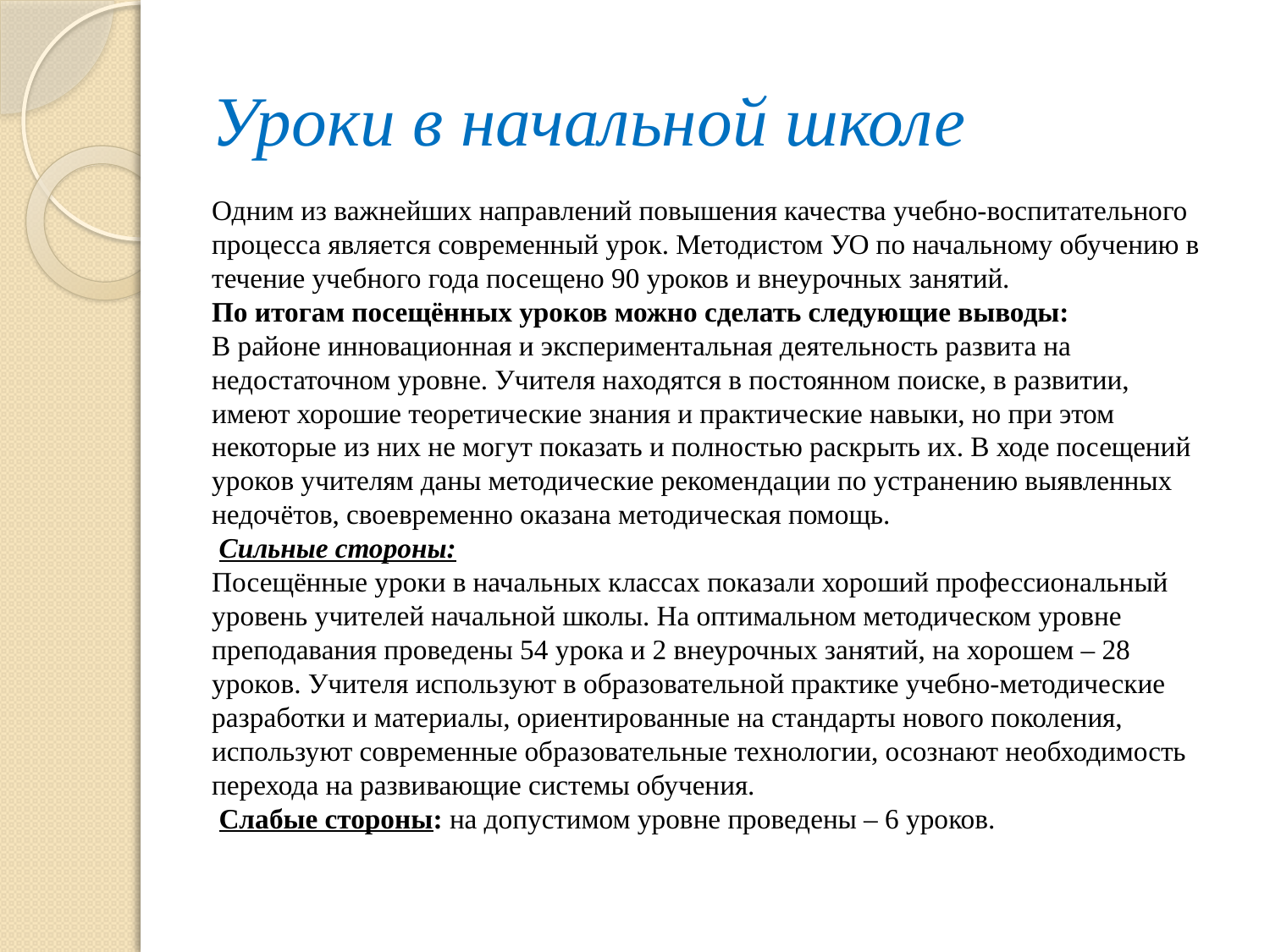

# Уроки в начальной школе
Одним из важнейших направлений повышения качества учебно-воспитательного процесса является современный урок. Методистом УО по начальному обучению в течение учебного года посещено 90 уроков и внеурочных занятий.
По итогам посещённых уроков можно сделать следующие выводы:
В районе инновационная и экспериментальная деятельность развита на недостаточном уровне. Учителя находятся в постоянном поиске, в развитии, имеют хорошие теоретические знания и практические навыки, но при этом некоторые из них не могут показать и полностью раскрыть их. В ходе посещений уроков учителям даны методические рекомендации по устранению выявленных недочётов, своевременно оказана методическая помощь.
 Сильные стороны:
Посещённые уроки в начальных классах показали хороший профессиональный уровень учителей начальной школы. На оптимальном методическом уровне преподавания проведены 54 урока и 2 внеурочных занятий, на хорошем – 28 уроков. Учителя используют в образовательной практике учебно-методические разработки и материалы, ориентированные на стандарты нового поколения, используют современные образовательные технологии, осознают необходимость перехода на развивающие системы обучения.
 Слабые стороны: на допустимом уровне проведены – 6 уроков.